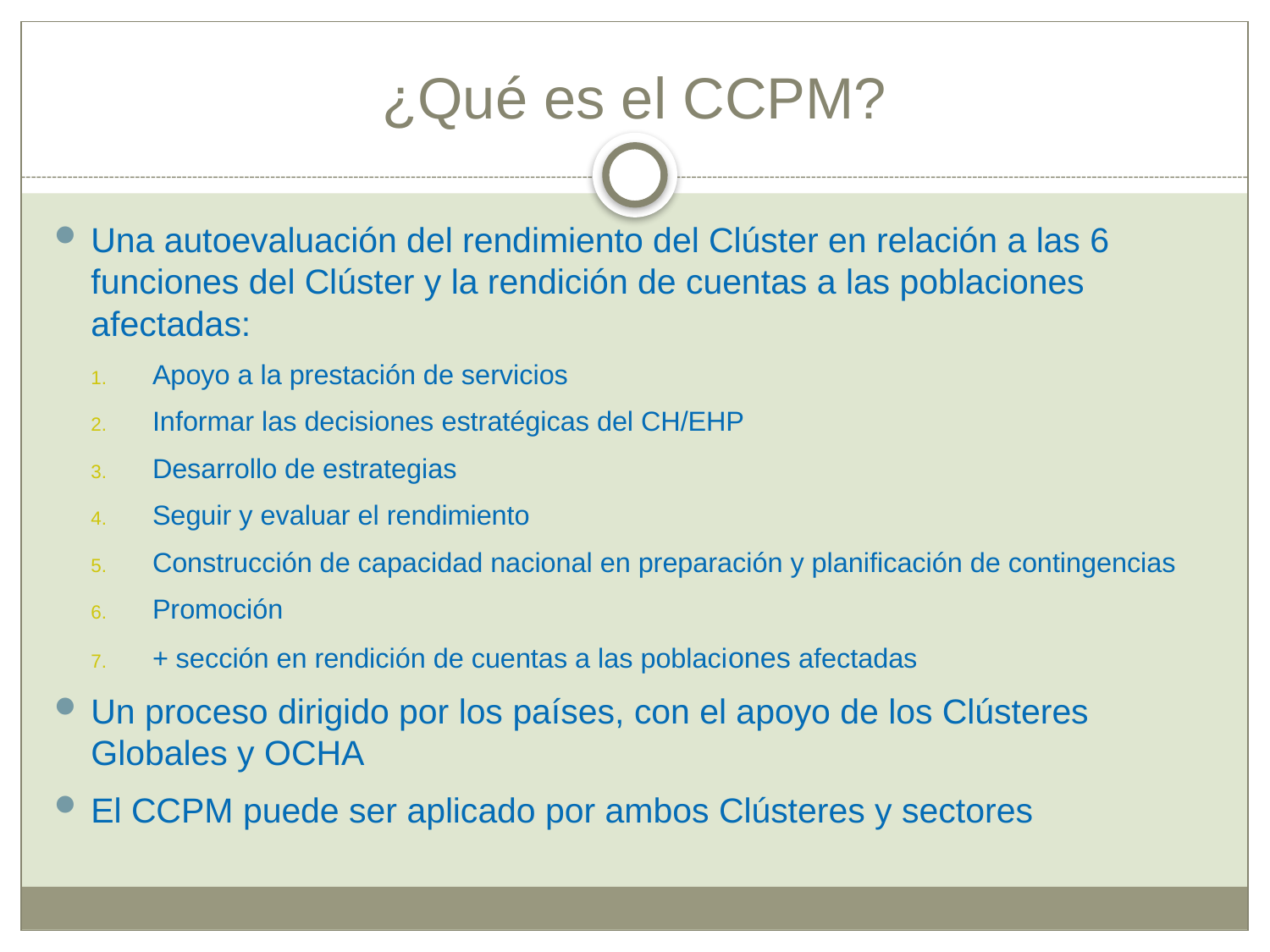

# ¿Qué es el CCPM?
Una autoevaluación del rendimiento del Clúster en relación a las 6 funciones del Clúster y la rendición de cuentas a las poblaciones afectadas:
Apoyo a la prestación de servicios
Informar las decisiones estratégicas del CH/EHP
Desarrollo de estrategias
Seguir y evaluar el rendimiento
Construcción de capacidad nacional en preparación y planificación de contingencias
Promoción
+ sección en rendición de cuentas a las poblaciones afectadas
Un proceso dirigido por los países, con el apoyo de los Clústeres Globales y OCHA
El CCPM puede ser aplicado por ambos Clústeres y sectores